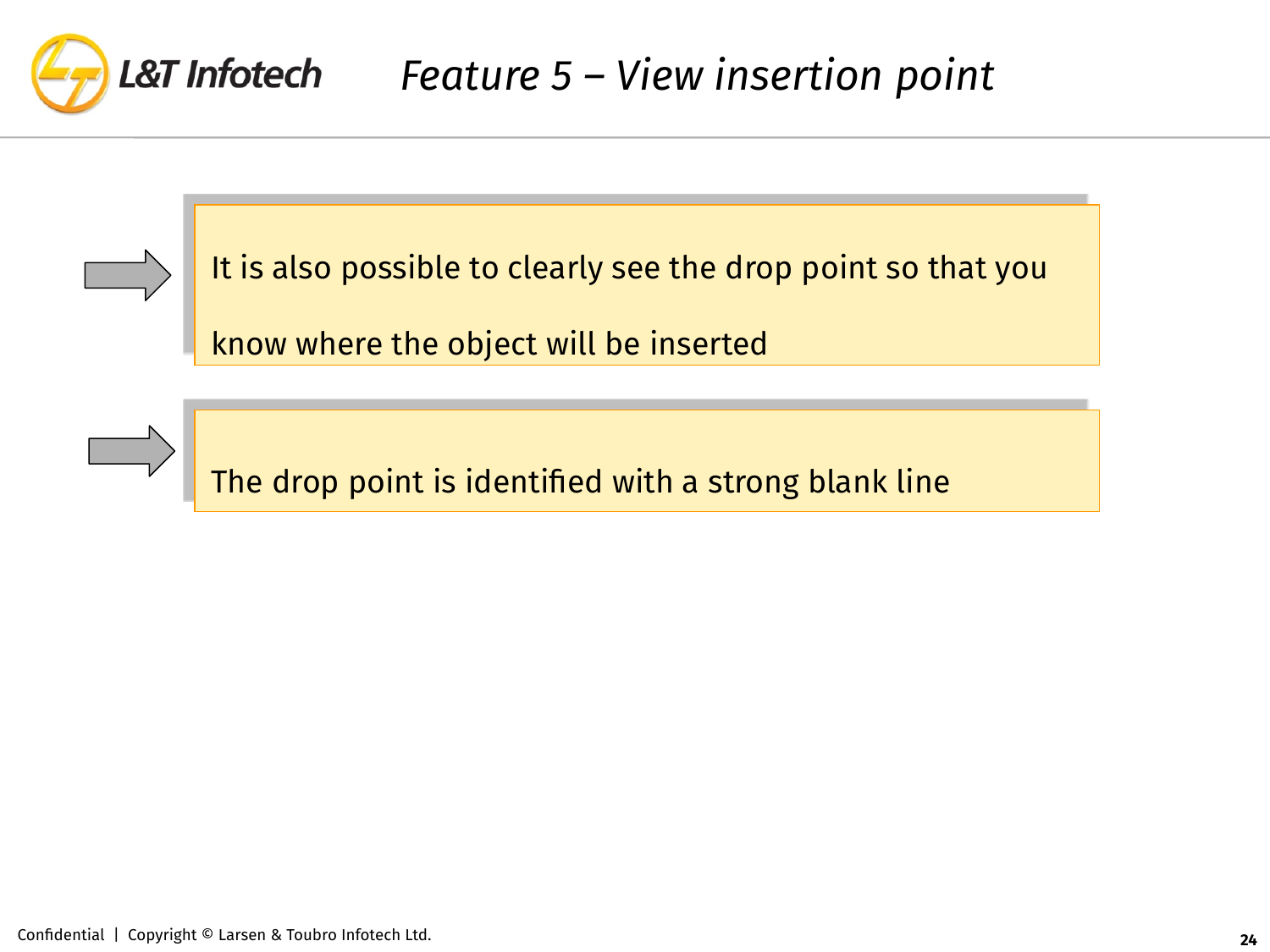

# Feature 5 – View insertion point
It is also possible to clearly see the drop point so that you
know where the object will be inserted

The drop point is identified with a strong blank line

Confidential  |  Copyright © Larsen & Toubro Infotech Ltd.
24